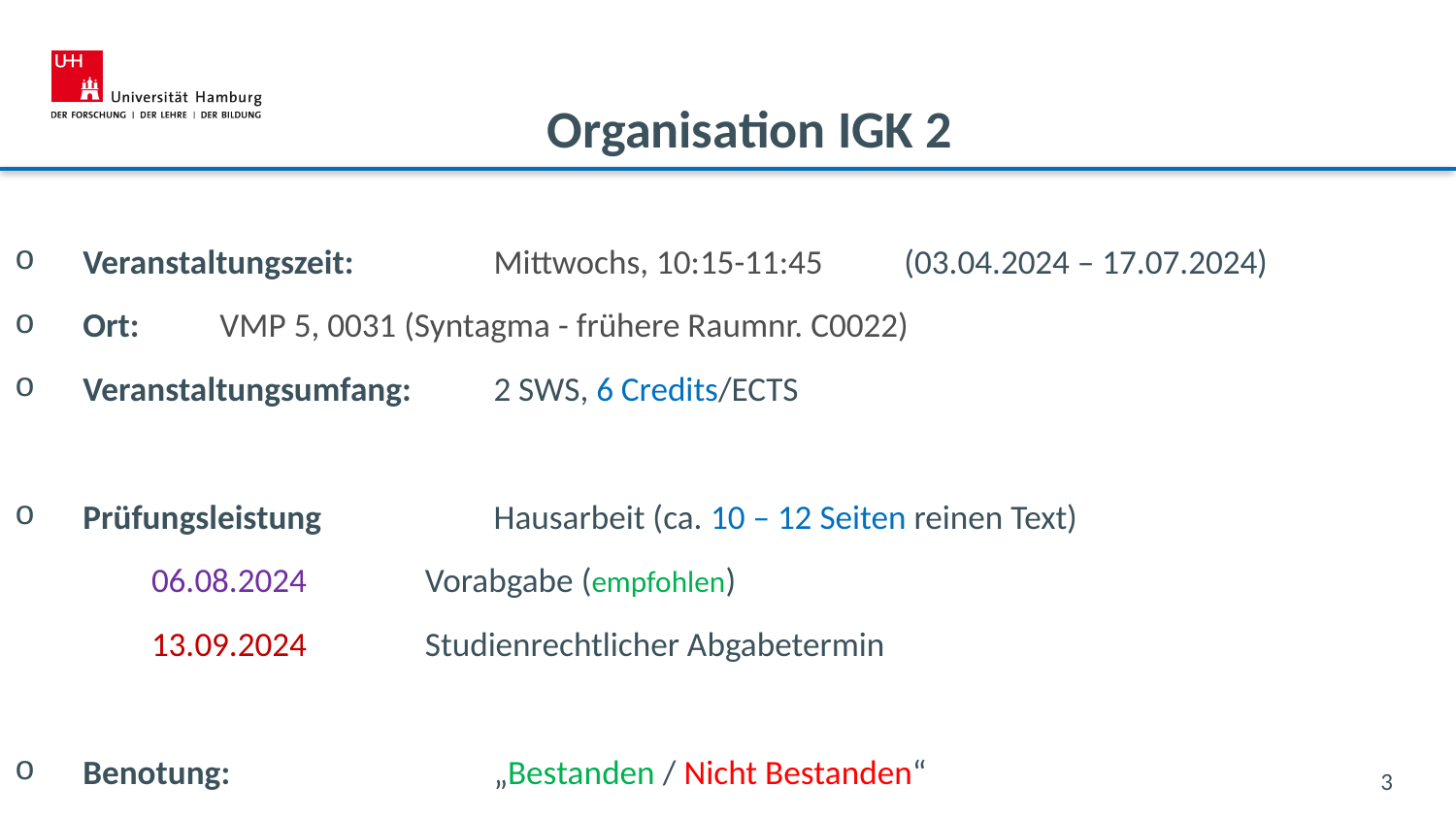

# Organisation IGK 2

Veranstaltungszeit:			Mittwochs, 10:15-11:45		(03.04.2024 – 17.07.2024)
Ort:						VMP 5, 0031 (Syntagma - frühere Raumnr. C0022)
Veranstaltungsumfang:		2 SWS, 6 Credits/ECTS

Prüfungsleistung			Hausarbeit (ca. 10 – 12 Seiten reinen Text)
							06.08.2024	Vorabgabe (empfohlen)
							13.09.2024	Studienrechtlicher Abgabetermin

Benotung:				„Bestanden / Nicht Bestanden“
3